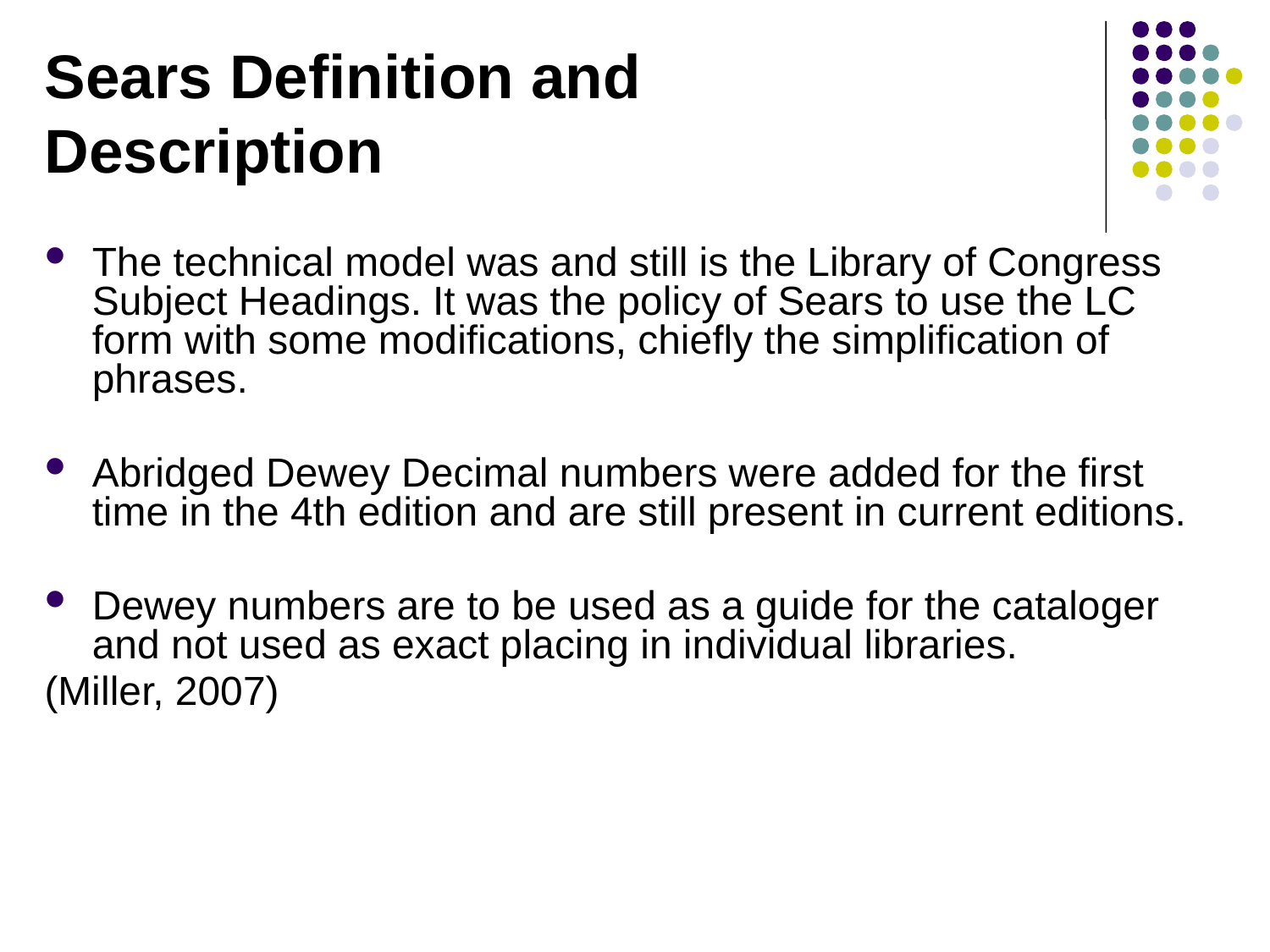

Sears Definition and Description
The technical model was and still is the Library of Congress Subject Headings. It was the policy of Sears to use the LC form with some modifications, chiefly the simplification of phrases.

Abridged Dewey Decimal numbers were added for the first time in the 4th edition and are still present in current editions.

Dewey numbers are to be used as a guide for the cataloger and not used as exact placing in individual libraries.
(Miller, 2007)